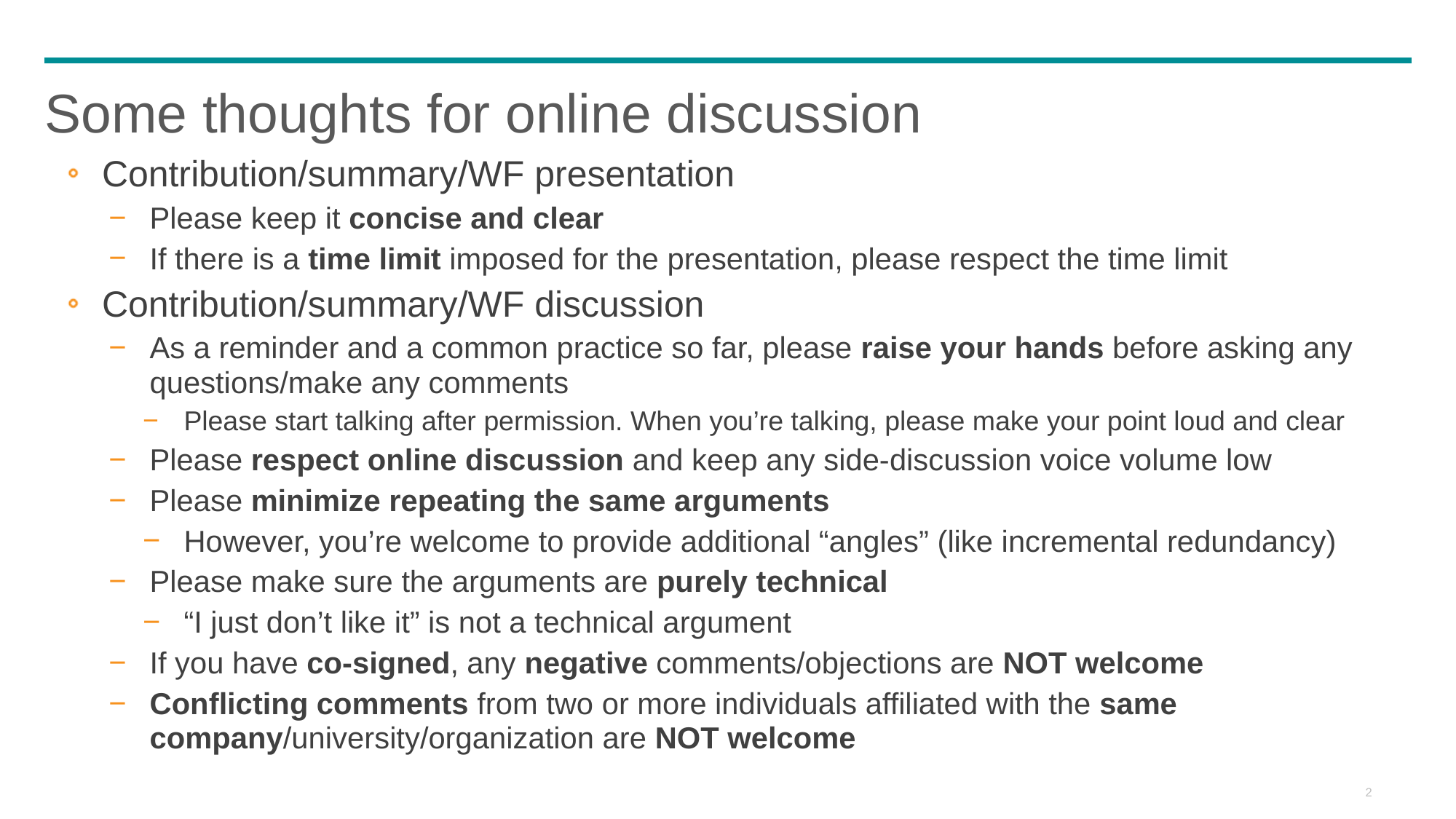

# Some thoughts for online discussion
Contribution/summary/WF presentation
Please keep it concise and clear
If there is a time limit imposed for the presentation, please respect the time limit
Contribution/summary/WF discussion
As a reminder and a common practice so far, please raise your hands before asking any questions/make any comments
Please start talking after permission. When you’re talking, please make your point loud and clear
Please respect online discussion and keep any side-discussion voice volume low
Please minimize repeating the same arguments
However, you’re welcome to provide additional “angles” (like incremental redundancy)
Please make sure the arguments are purely technical
“I just don’t like it” is not a technical argument
If you have co-signed, any negative comments/objections are NOT welcome
Conflicting comments from two or more individuals affiliated with the same company/university/organization are NOT welcome